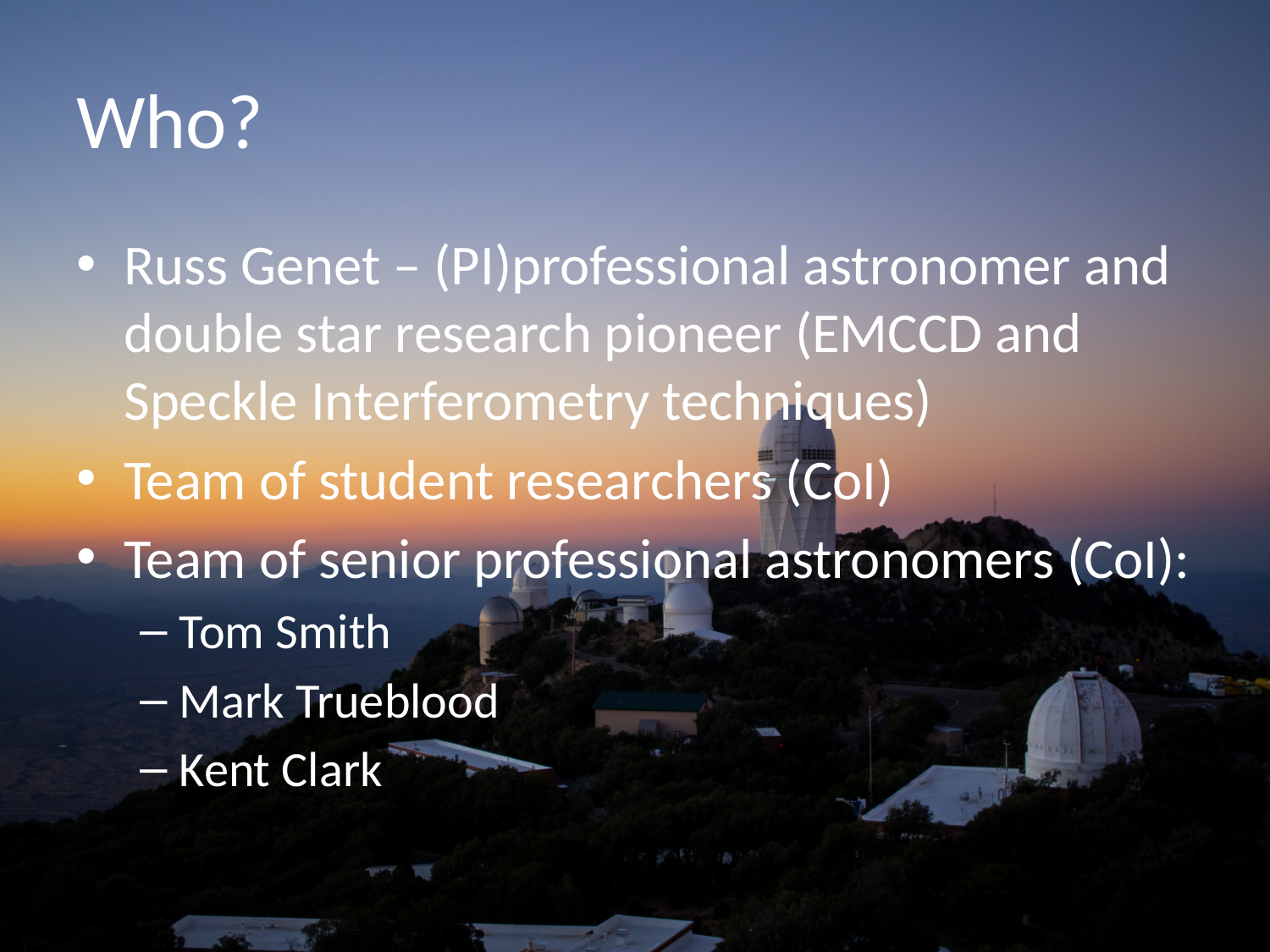

# Who?
Russ Genet – (PI)professional astronomer and double star research pioneer (EMCCD and Speckle Interferometry techniques)
Team of student researchers (CoI)
Team of senior professional astronomers (CoI):
Tom Smith
Mark Trueblood
Kent Clark